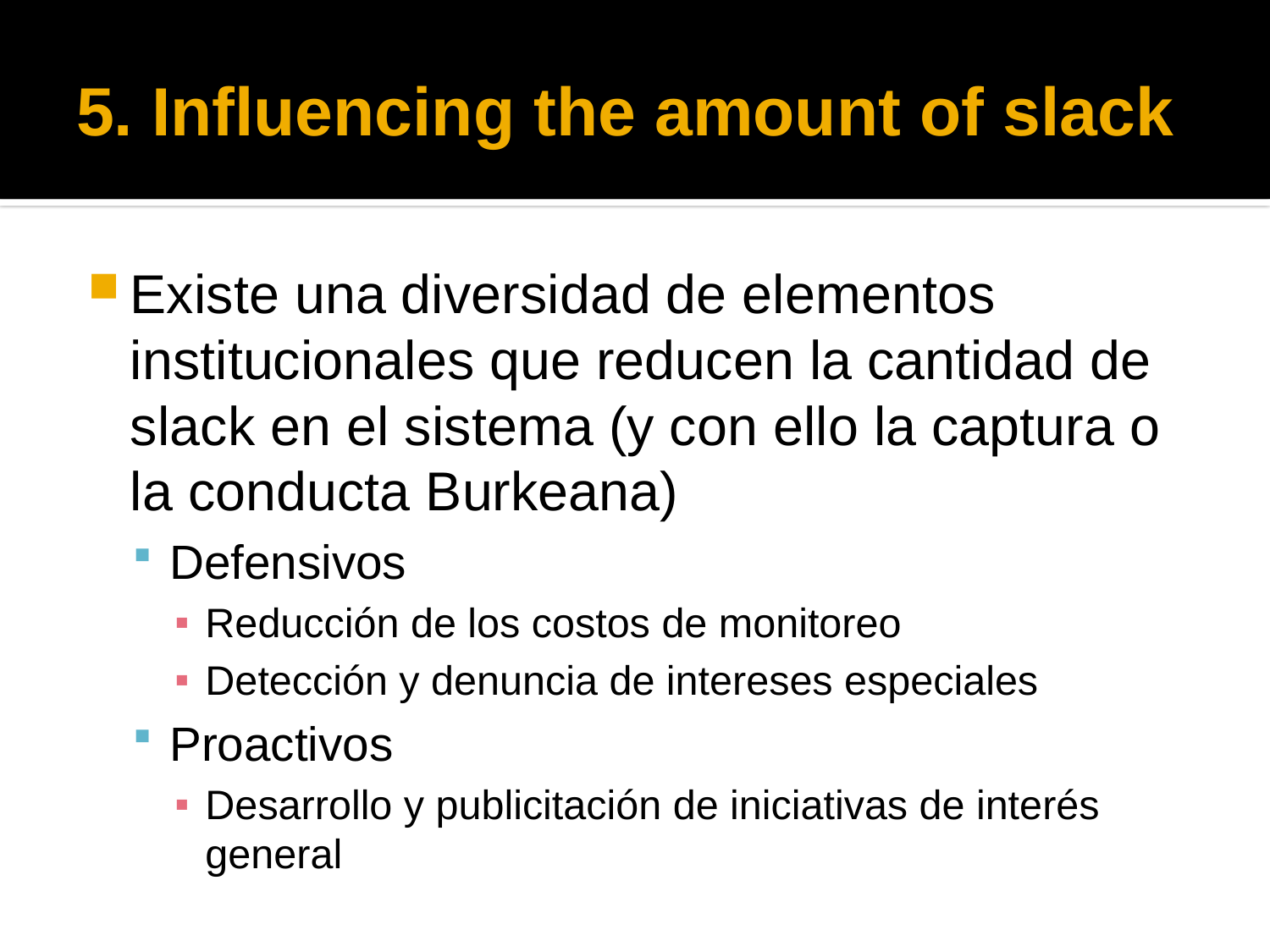

# 5. Influencing the amount of slack
Existe una diversidad de elementos institucionales que reducen la cantidad de slack en el sistema (y con ello la captura o la conducta Burkeana)
Defensivos
Reducción de los costos de monitoreo
Detección y denuncia de intereses especiales
Proactivos
Desarrollo y publicitación de iniciativas de interés general